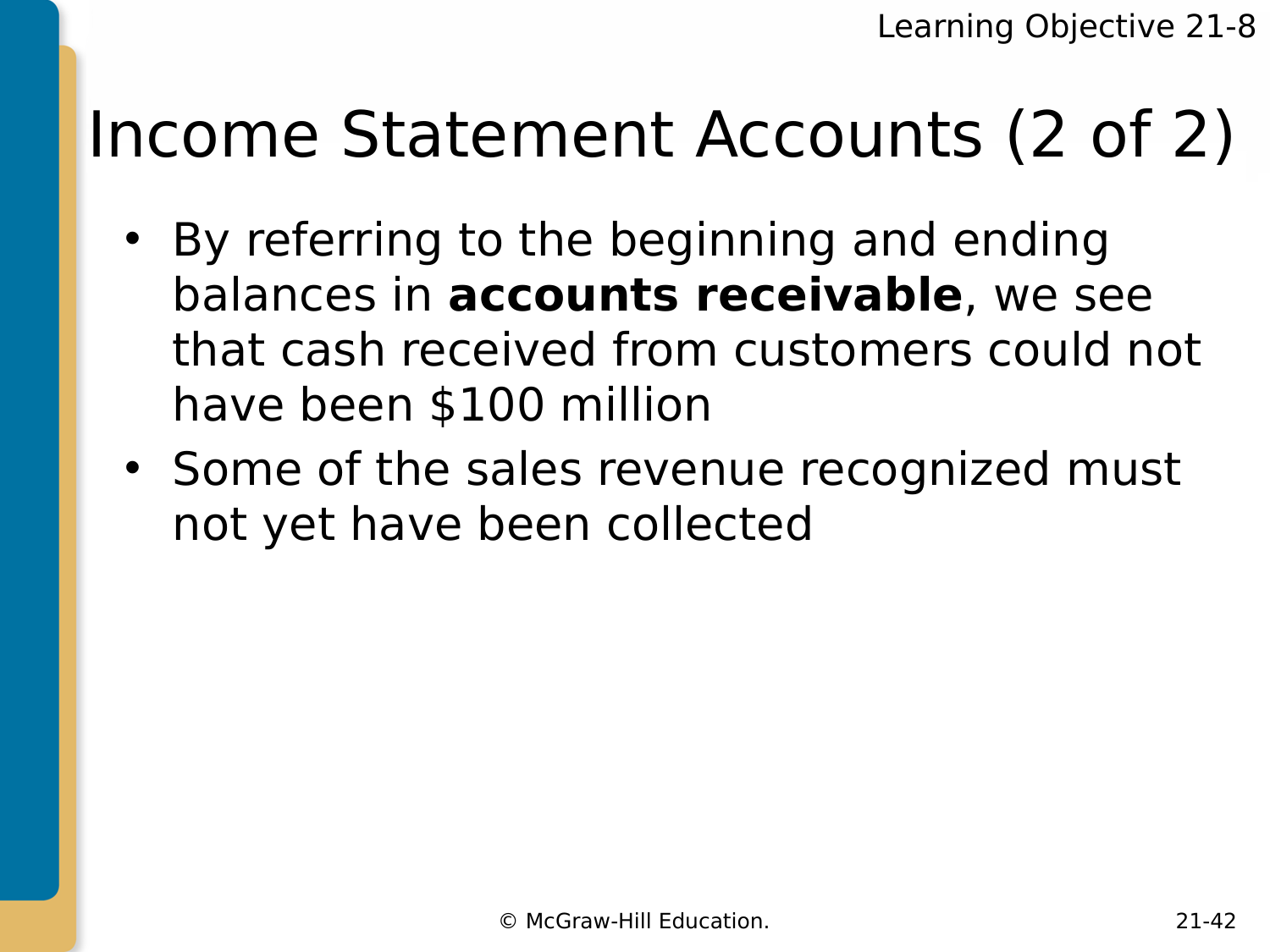

Learning Objective 21-8
# Income Statement Accounts (2 of 2)
By referring to the beginning and ending balances in accounts receivable, we see that cash received from customers could not have been $100 million
Some of the sales revenue recognized must not yet have been collected